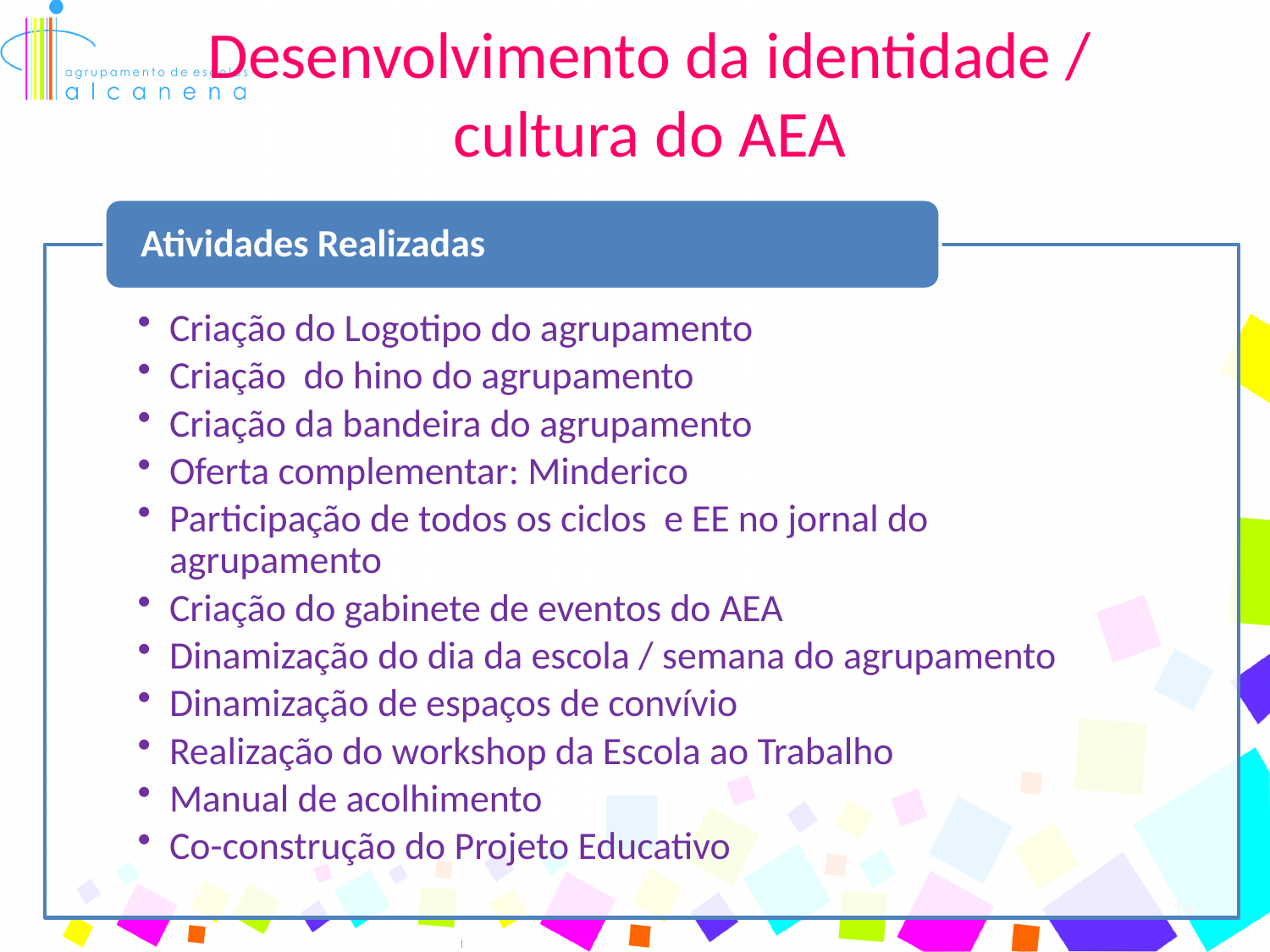

Desenvolvimento da identidade / cultura do AEA
Criação do Logotipo do agrupamento
Criação  do hino do agrupamento
Criação da bandeira do agrupamento
Oferta complementar: Minderico
Participação de todos os ciclos  e EE no jornal do agrupamento
Criação do gabinete de eventos do AEA
Dinamização do dia da escola / semana do agrupamento
Dinamização de espaços de convívio
Realização do workshop da Escola ao Trabalho
Manual de acolhimento
Co-construção do Projeto Educativo
Atividades Realizadas
14